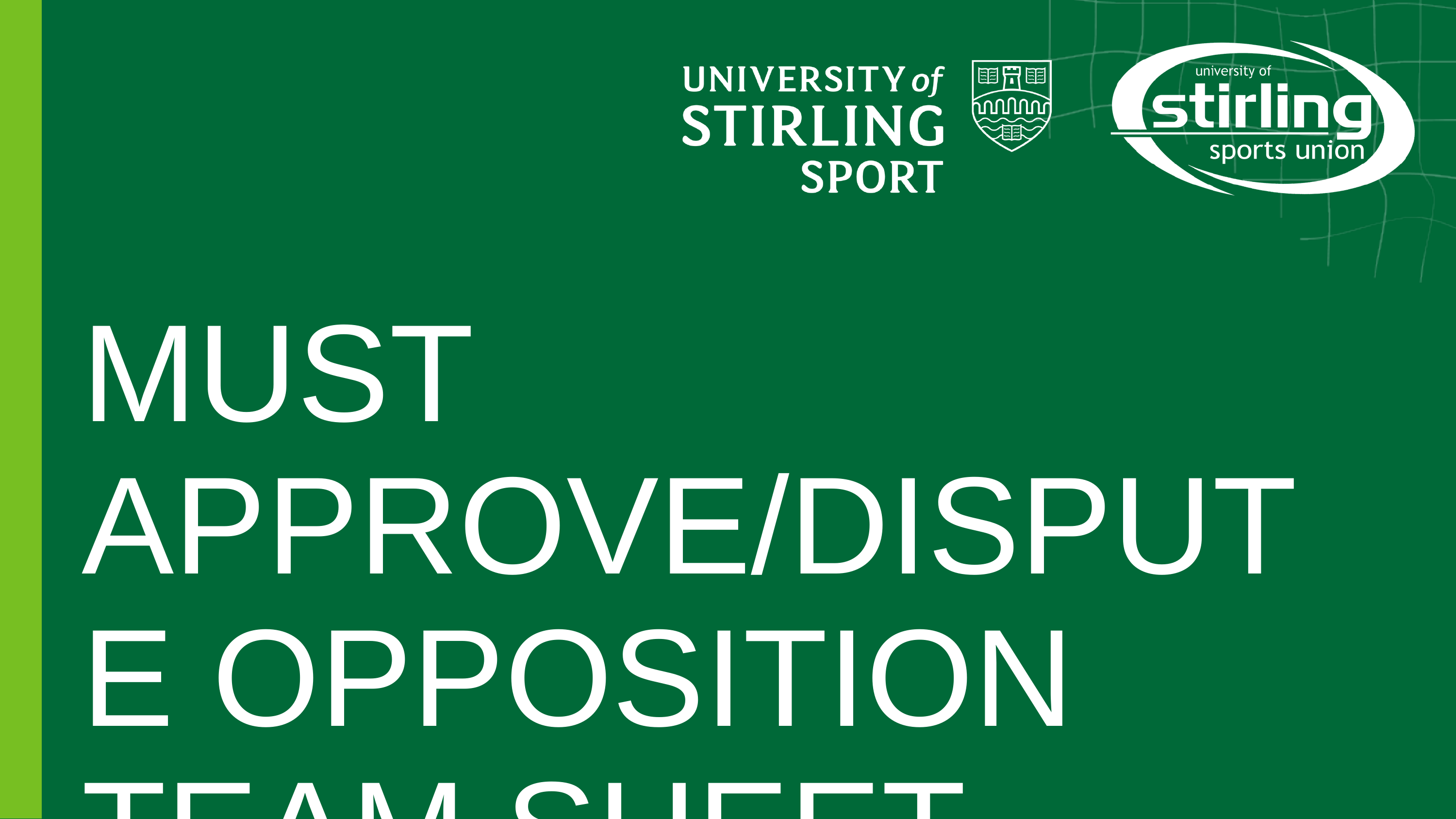

MUST APPROVE/DISPUTE OPPOSITION TEAM SHEET
TAB ON FIXTURE WILL APPEAR